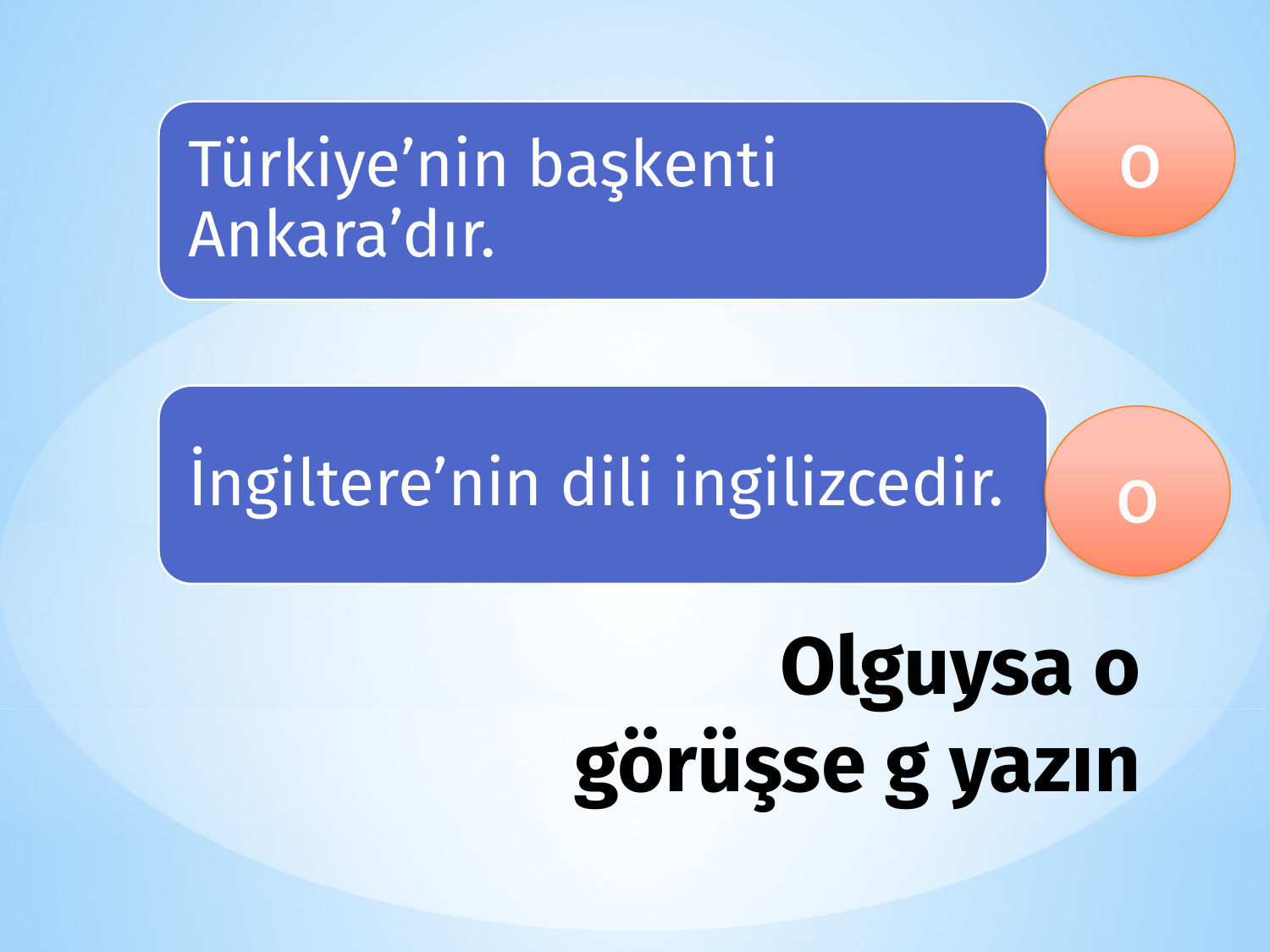

o
Türkiye’nin başkenti Ankara’dır.

İngiltere’nin dili ingilizcedir.
o
# Olguysa o görüşse g yazın